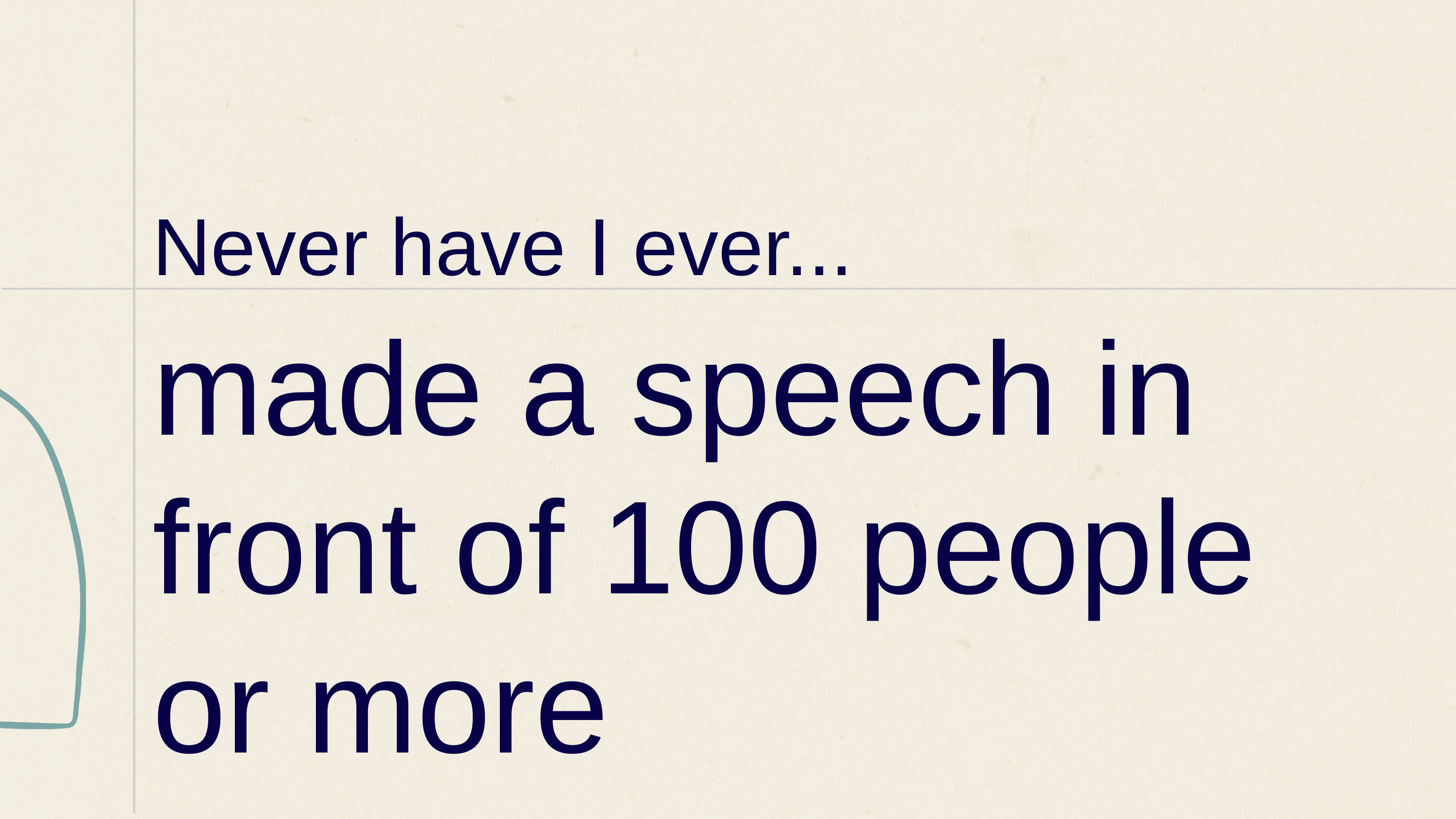

Never have I ever...
made a speech in front of 100 people or more